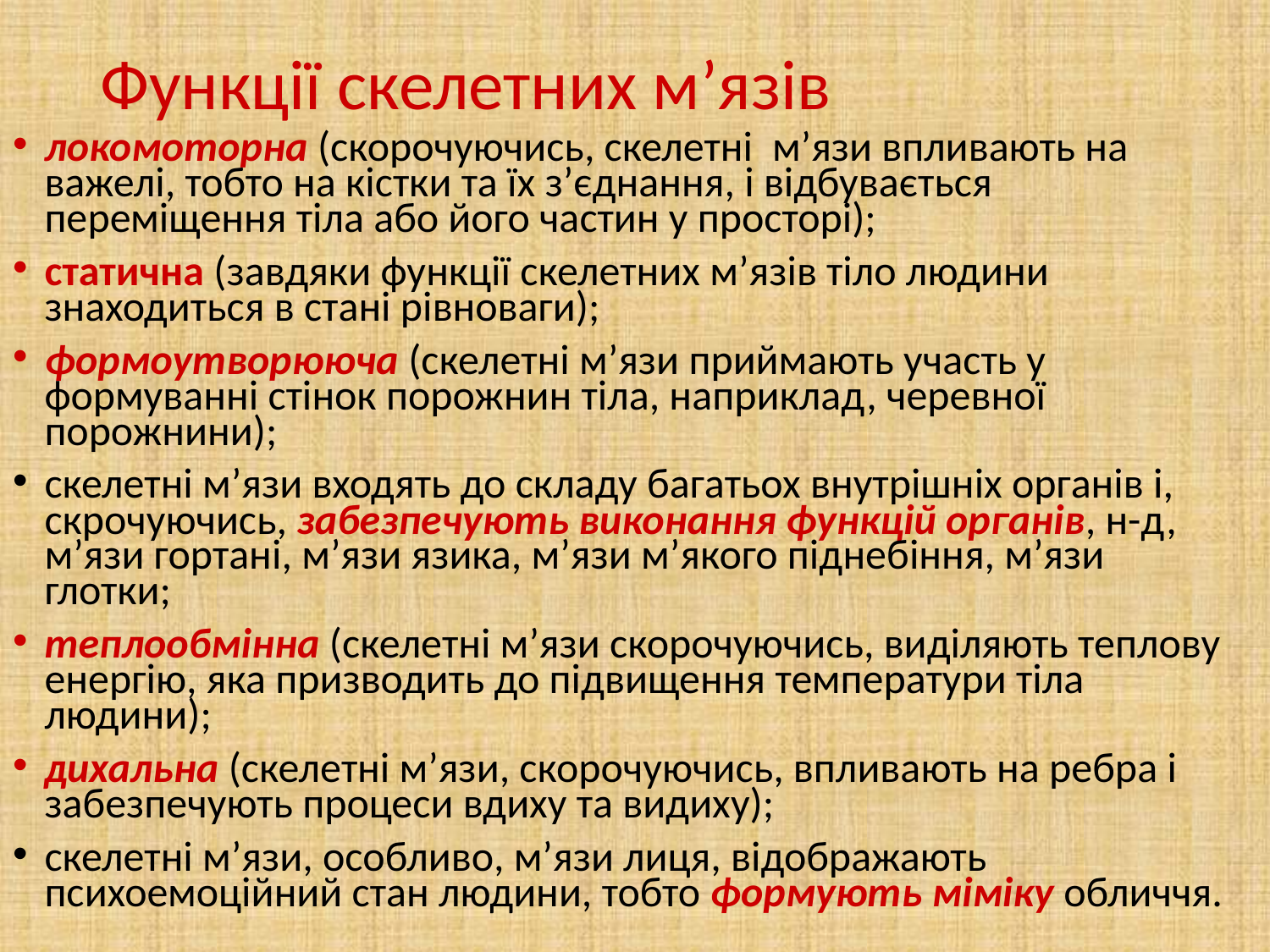

# Функції скелетних м’язів
локомоторна (скорочуючись, скелетні  м’язи впливають на важелі, тобто на кістки та їх з’єднання, і відбувається переміщення тіла або його частин у просторі);
статична (завдяки функції скелетних м’язів тіло людини знаходиться в стані рівноваги);
формоутворююча (скелетні м’язи приймають участь у формуванні стінок порожнин тіла, наприклад, черевної порожнини);
скелетні м’язи входять до складу багатьох внутрішніх органів і, скрочуючись, забезпечують виконання функцій органів, н-д, м’язи гортані, м’язи язика, м’язи м’якого піднебіння, м’язи глотки;
теплообмінна (скелетні м’язи скорочуючись, виділяють теплову енергію, яка призводить до підвищення температури тіла людини);
дихальна (скелетні м’язи, скорочуючись, впливають на ребра і забезпечують процеси вдиху та видиху);
скелетні м’язи, особливо, м’язи лиця, відображають психоемоційний стан людини, тобто формують міміку обличчя.